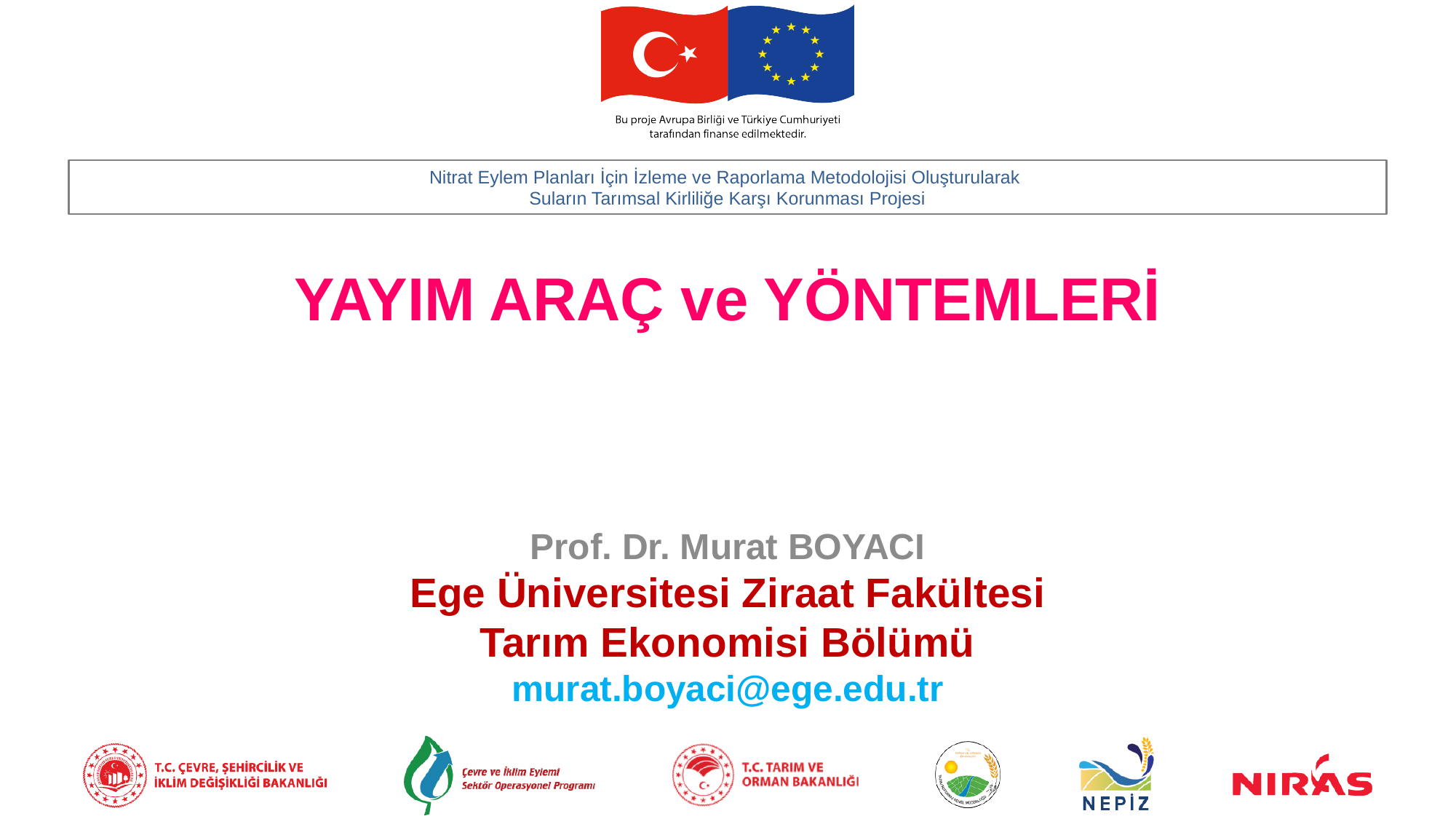

# YAYIM ARAÇ ve YÖNTEMLERİ
Prof. Dr. Murat BOYACI
Ege Üniversitesi Ziraat Fakültesi
Tarım Ekonomisi Bölümü
murat.boyaci@ege.edu.tr